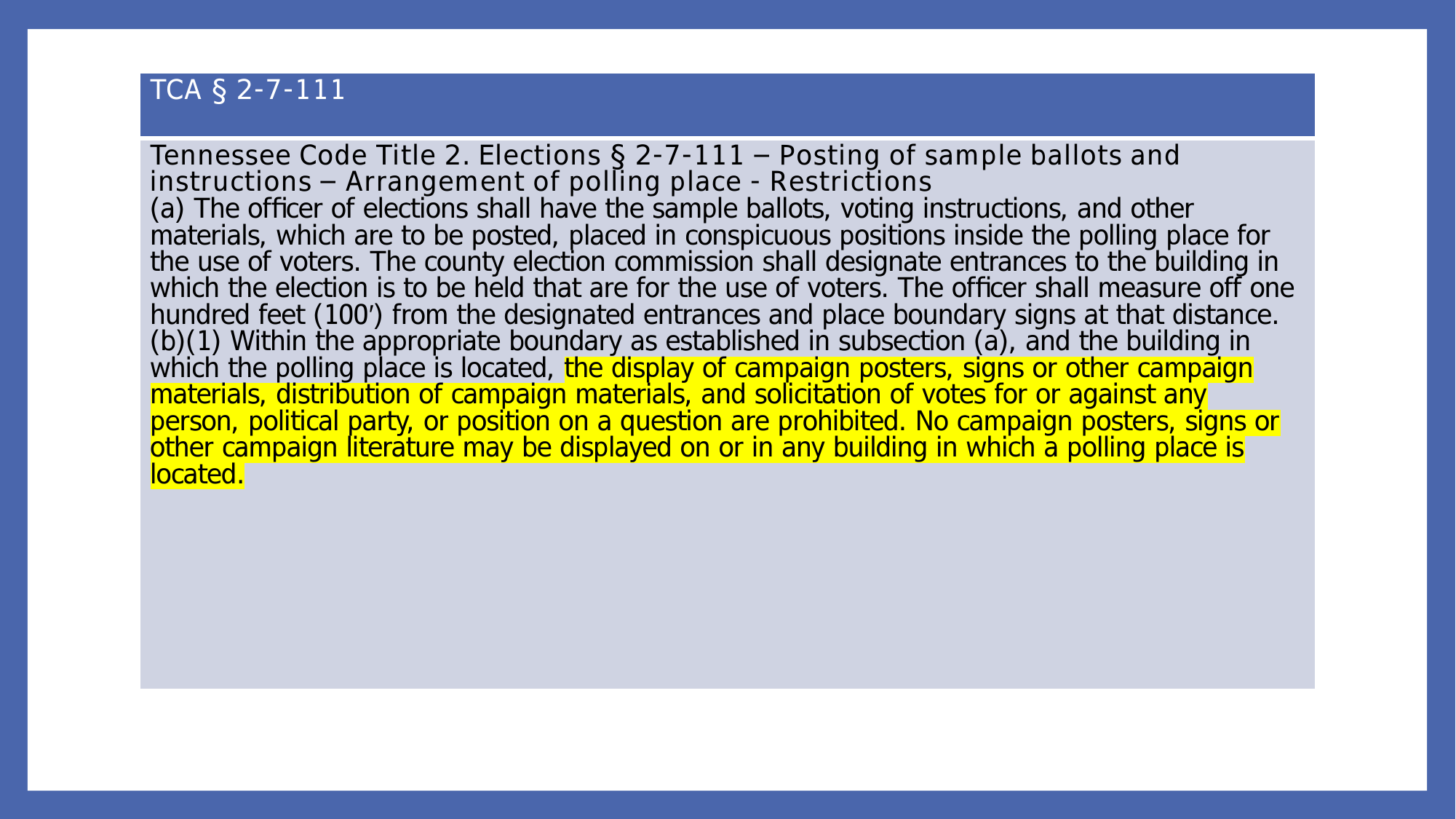

| TCA § 2-7-111 |
| --- |
| Tennessee Code Title 2. Elections § 2-7-111 – Posting of sample ballots and instructions – Arrangement of polling place - Restrictions (a) The officer of elections shall have the sample ballots, voting instructions, and other materials, which are to be posted, placed in conspicuous positions inside the polling place for the use of voters. The county election commission shall designate entrances to the building in which the election is to be held that are for the use of voters. The officer shall measure off one hundred feet (100′) from the designated entrances and place boundary signs at that distance. (b)(1) Within the appropriate boundary as established in subsection (a), and the building in which the polling place is located, the display of campaign posters, signs or other campaign materials, distribution of campaign materials, and solicitation of votes for or against any person, political party, or position on a question are prohibited. No campaign posters, signs or other campaign literature may be displayed on or in any building in which a polling place is located. |